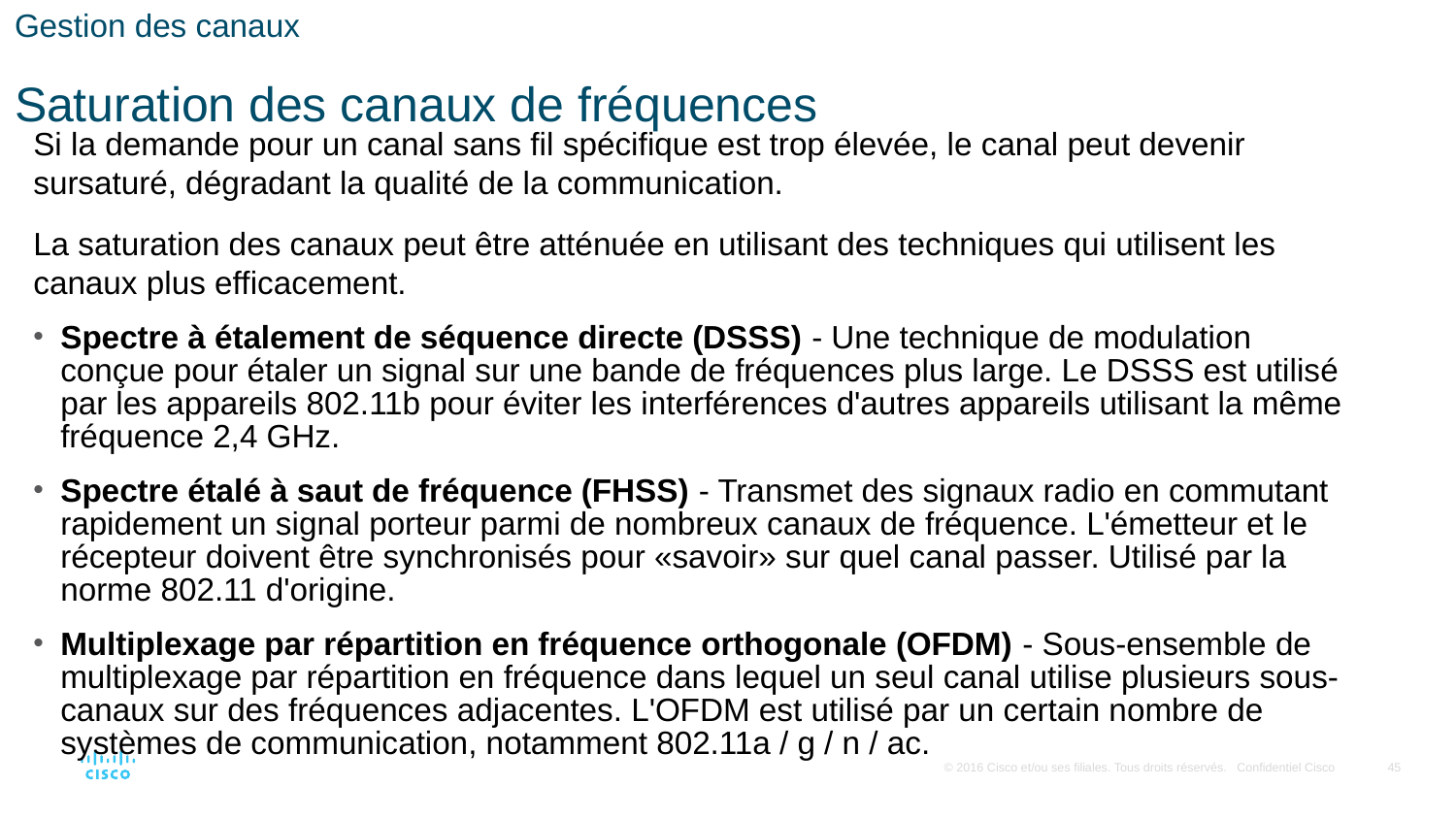

# Gestion des canaux Saturation des canaux de fréquences
Si la demande pour un canal sans fil spécifique est trop élevée, le canal peut devenir sursaturé, dégradant la qualité de la communication.
La saturation des canaux peut être atténuée en utilisant des techniques qui utilisent les canaux plus efficacement.
Spectre à étalement de séquence directe (DSSS) - Une technique de modulation conçue pour étaler un signal sur une bande de fréquences plus large. Le DSSS est utilisé par les appareils 802.11b pour éviter les interférences d'autres appareils utilisant la même fréquence 2,4 GHz.
Spectre étalé à saut de fréquence (FHSS) - Transmet des signaux radio en commutant rapidement un signal porteur parmi de nombreux canaux de fréquence. L'émetteur et le récepteur doivent être synchronisés pour «savoir» sur quel canal passer. Utilisé par la norme 802.11 d'origine.
Multiplexage par répartition en fréquence orthogonale (OFDM) - Sous-ensemble de multiplexage par répartition en fréquence dans lequel un seul canal utilise plusieurs sous-canaux sur des fréquences adjacentes. L'OFDM est utilisé par un certain nombre de systèmes de communication, notamment 802.11a / g / n / ac.